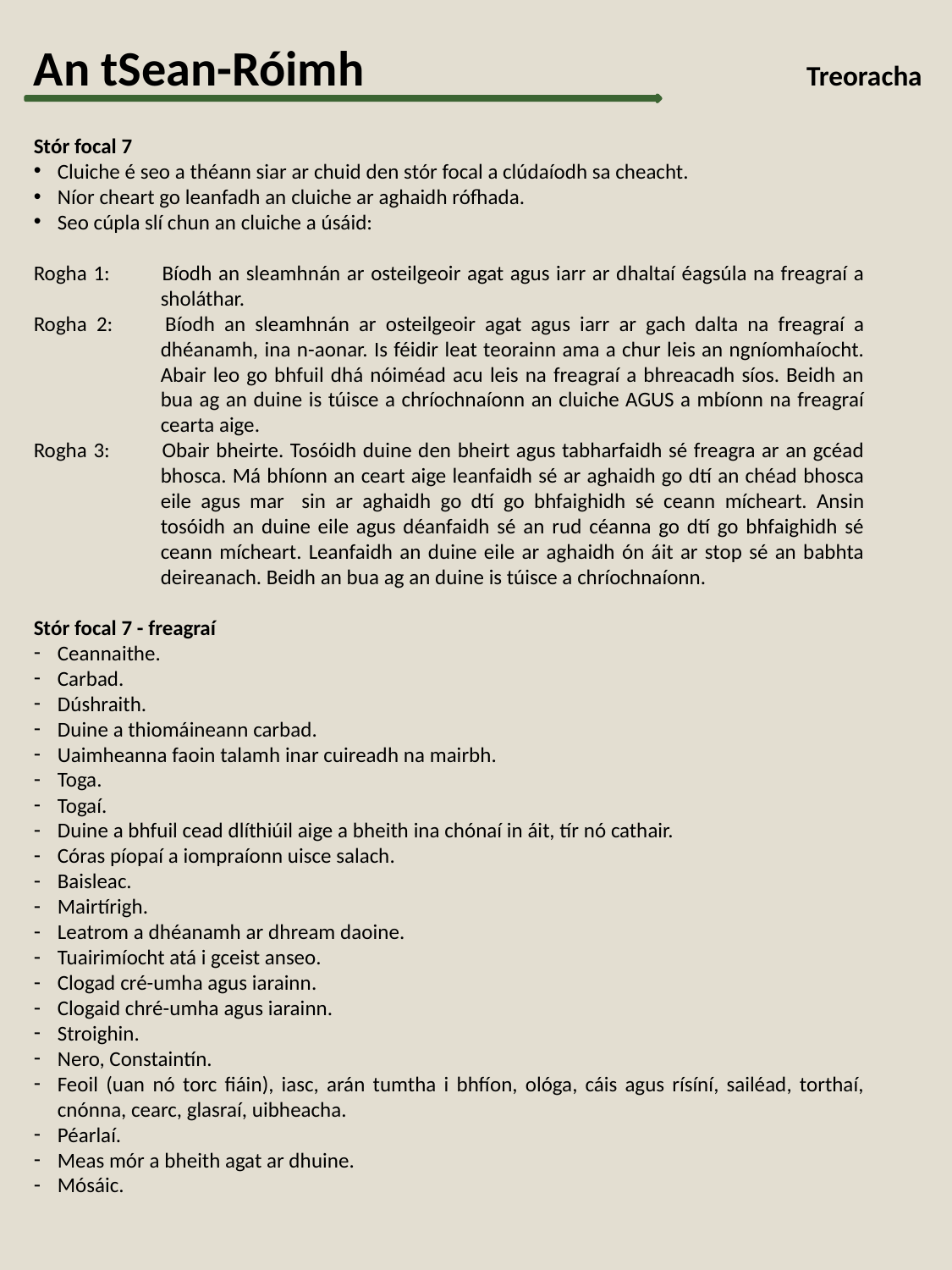

An tSean-Róimh				 Treoracha

Stór focal 7
Cluiche é seo a théann siar ar chuid den stór focal a clúdaíodh sa cheacht.
Níor cheart go leanfadh an cluiche ar aghaidh rófhada.
Seo cúpla slí chun an cluiche a úsáid:

Rogha 1:	Bíodh an sleamhnán ar osteilgeoir agat agus iarr ar dhaltaí éagsúla na freagraí a 	sholáthar.
Rogha 2:	Bíodh an sleamhnán ar osteilgeoir agat agus iarr ar gach dalta na freagraí a 	dhéanamh, ina n-aonar. Is féidir leat teorainn ama a chur leis an ngníomhaíocht. 	Abair leo go bhfuil dhá nóiméad acu leis na freagraí a bhreacadh síos. Beidh an 	bua ag an duine is túisce a chríochnaíonn an cluiche AGUS a mbíonn na freagraí 	cearta aige.
Rogha 3:	Obair bheirte. Tosóidh duine den bheirt agus tabharfaidh sé freagra ar an gcéad 	bhosca. Má bhíonn an ceart aige leanfaidh sé ar aghaidh go dtí an chéad bhosca 	eile agus mar 	sin ar aghaidh go dtí go bhfaighidh sé ceann mícheart. Ansin 	tosóidh an duine eile agus déanfaidh sé an rud céanna go dtí go bhfaighidh sé 	ceann mícheart. Leanfaidh an duine eile ar aghaidh ón áit ar stop sé an babhta 	deireanach. Beidh an bua ag an duine is túisce a chríochnaíonn.

Stór focal 7 - freagraí
Ceannaithe.
Carbad.
Dúshraith.
Duine a thiomáineann carbad.
Uaimheanna faoin talamh inar cuireadh na mairbh.
Toga.
Togaí.
Duine a bhfuil cead dlíthiúil aige a bheith ina chónaí in áit, tír nó cathair.
Córas píopaí a iompraíonn uisce salach.
Baisleac.
Mairtírigh.
Leatrom a dhéanamh ar dhream daoine.
Tuairimíocht atá i gceist anseo.
Clogad cré-umha agus iarainn.
Clogaid chré-umha agus iarainn.
Stroighin.
Nero, Constaintín.
Feoil (uan nó torc fiáin), iasc, arán tumtha i bhfíon, ológa, cáis agus rísíní, sailéad, torthaí, cnónna, cearc, glasraí, uibheacha.
Péarlaí.
Meas mór a bheith agat ar dhuine.
Mósáic.